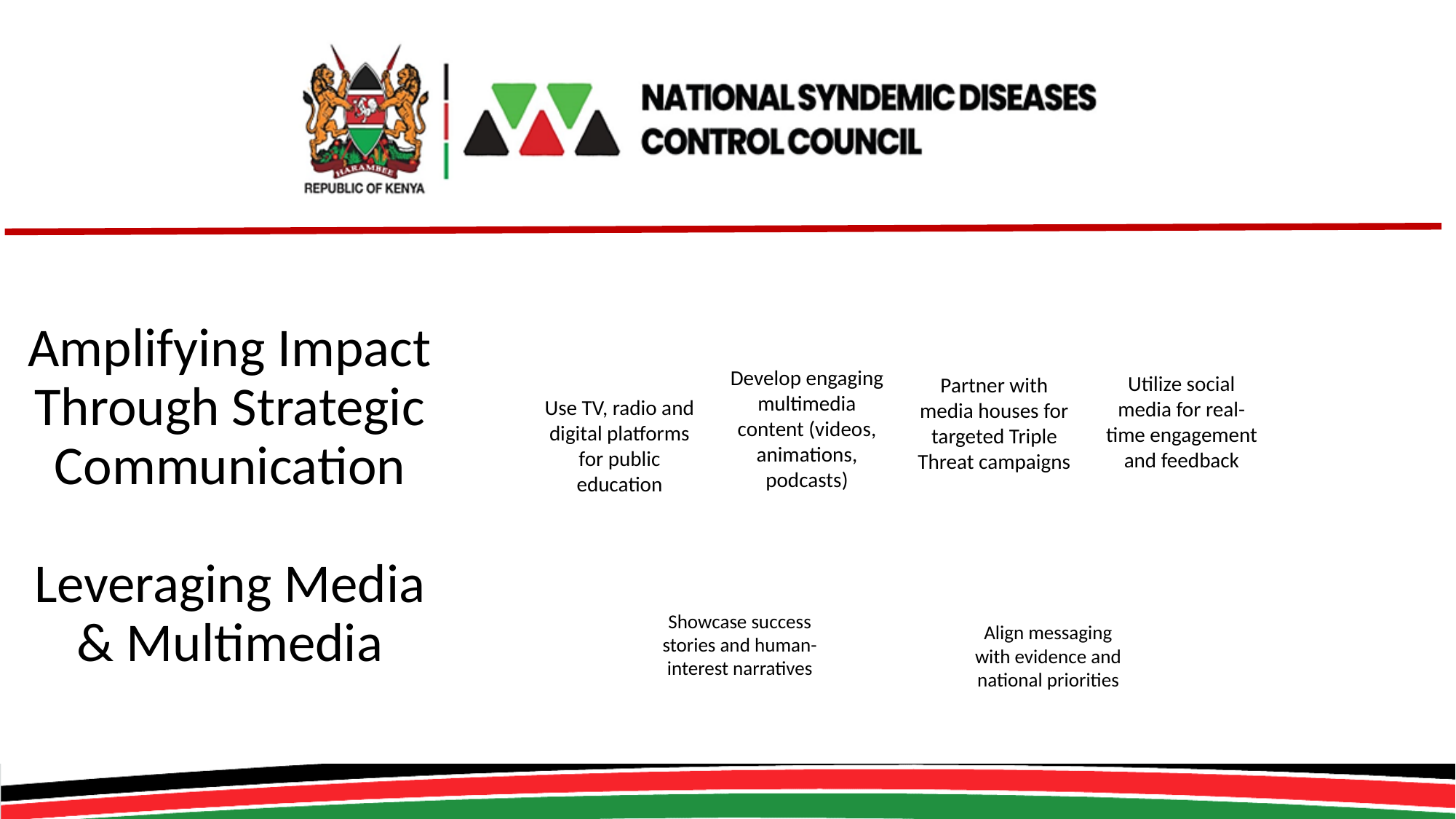

Amplifying Impact Through Strategic Communication

Leveraging Media & Multimedia
Use TV, radio and digital platforms for public education
Develop engaging multimedia content (videos, animations, podcasts)
Partner with media houses for targeted Triple Threat campaigns
Utilize social media for real-time engagement and feedback
Showcase success stories and human-interest narratives
Align messaging with evidence and national priorities